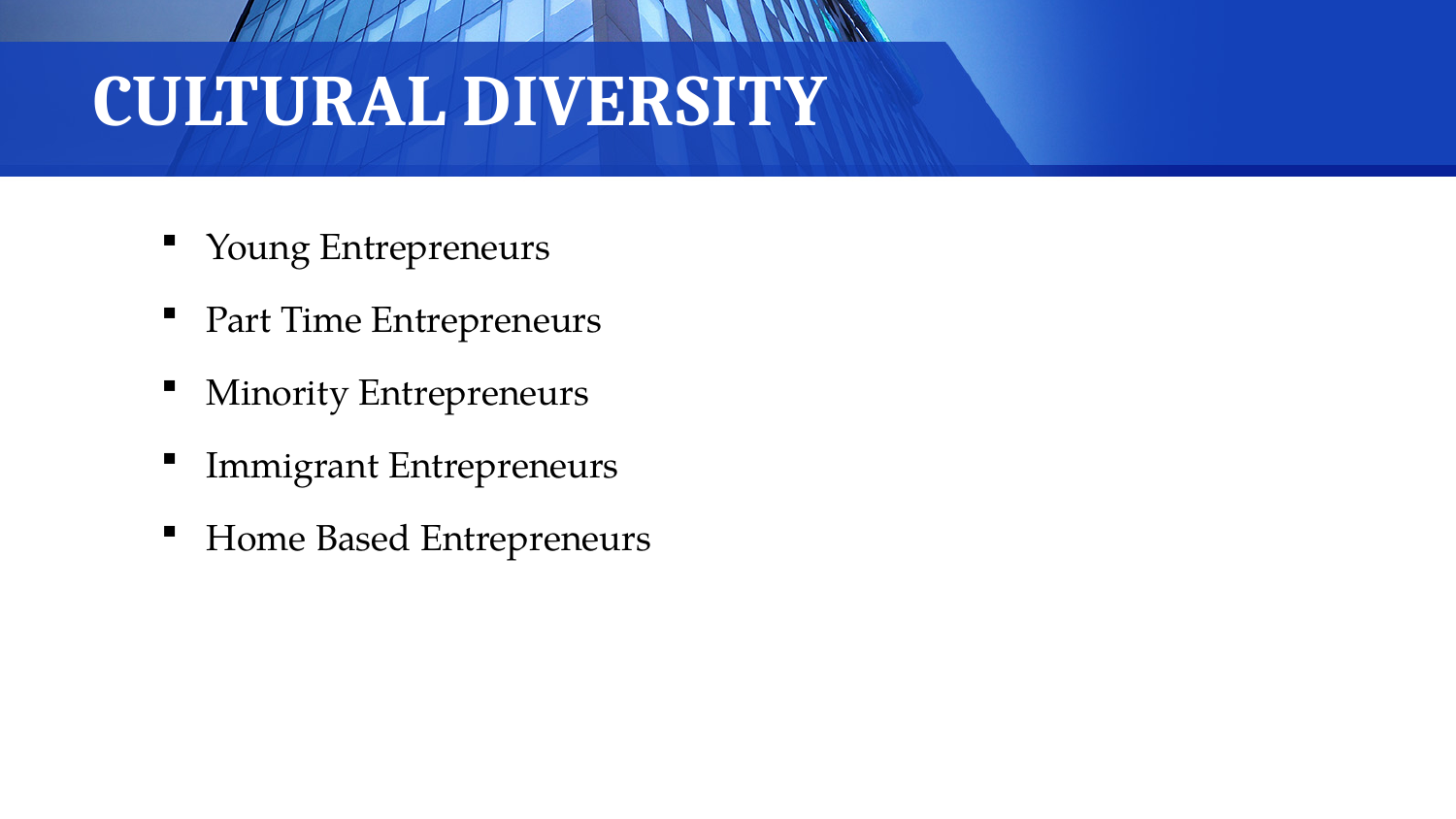

# CULTURAL DIVERSITY
Young Entrepreneurs
Part Time Entrepreneurs
Minority Entrepreneurs
Immigrant Entrepreneurs
Home Based Entrepreneurs